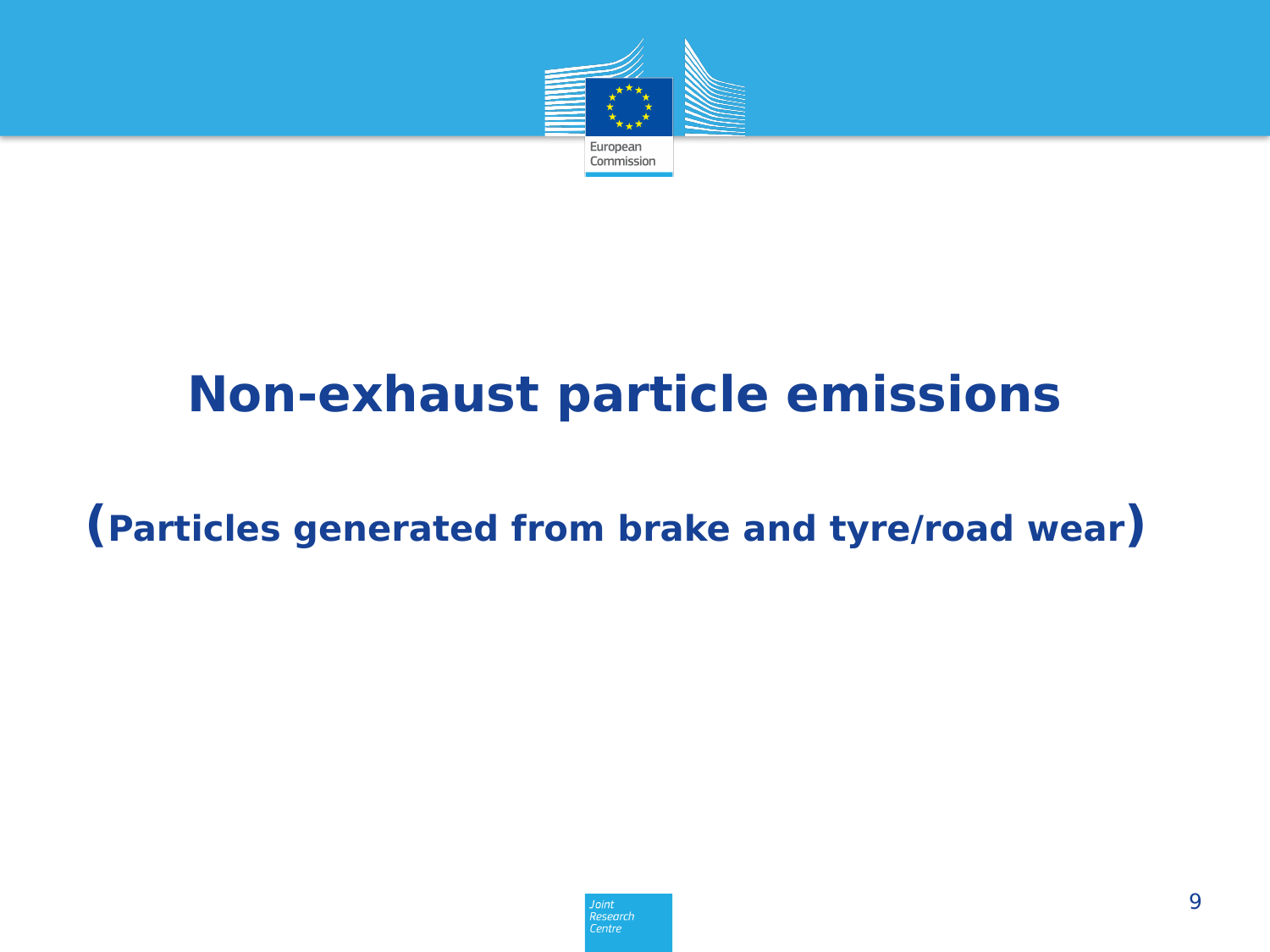

# Non-exhaust particle emissions (Particles generated from brake and tyre/road wear)